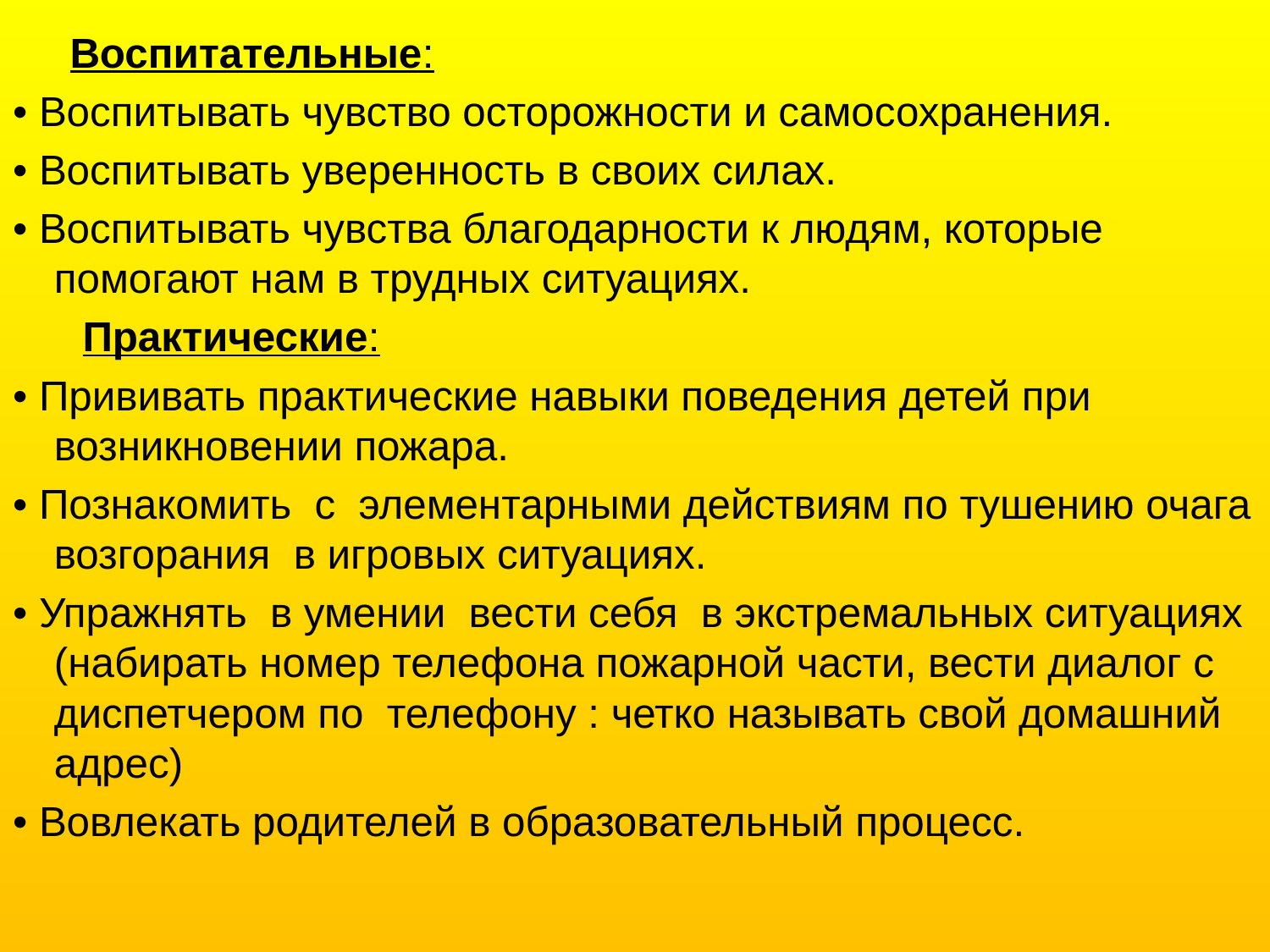

Воспитательные:
• Воспитывать чувство осторожности и самосохранения.
• Воспитывать уверенность в своих силах.
• Воспитывать чувства благодарности к людям, которые помогают нам в трудных ситуациях.
      Практические:
• Прививать практические навыки поведения детей при возникновении пожара.
• Познакомить  с  элементарными действиям по тушению очага возгорания  в игровых ситуациях.
• Упражнять  в умении  вести себя  в экстремальных ситуациях (набирать номер телефона пожарной части, вести диалог с диспетчером по  телефону : четко называть свой домашний адрес)
• Вовлекать родителей в образовательный процесс.